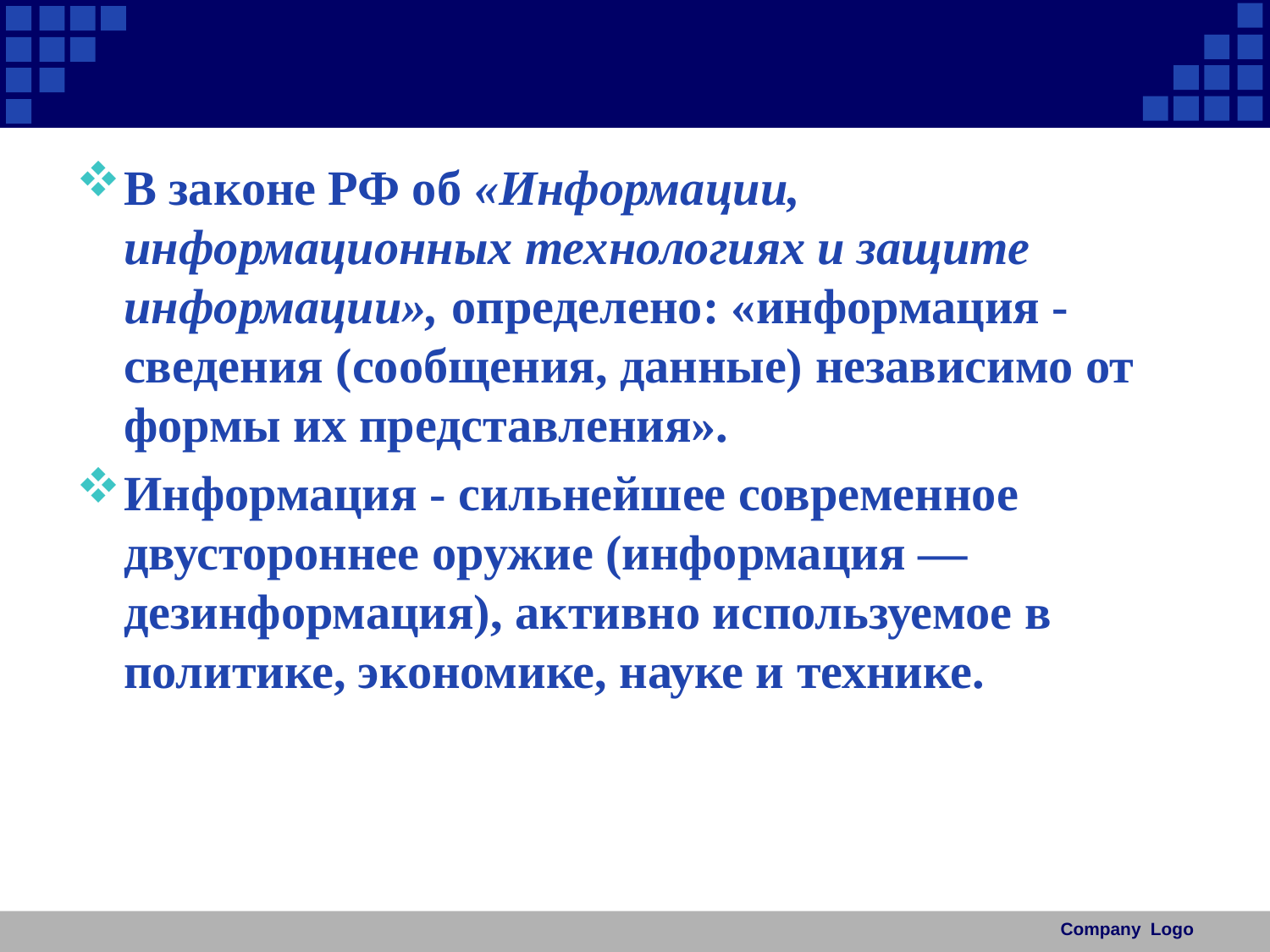

#
В законе РФ об «Информации, информационных технологиях и защите информации», определено: «информация - сведения (сообщения, данные) независимо от формы их представления».
Информация - сильнейшее современное двустороннее оружие (информация — дезинформация), активно используемое в политике, экономике, науке и технике.
Company  Logo